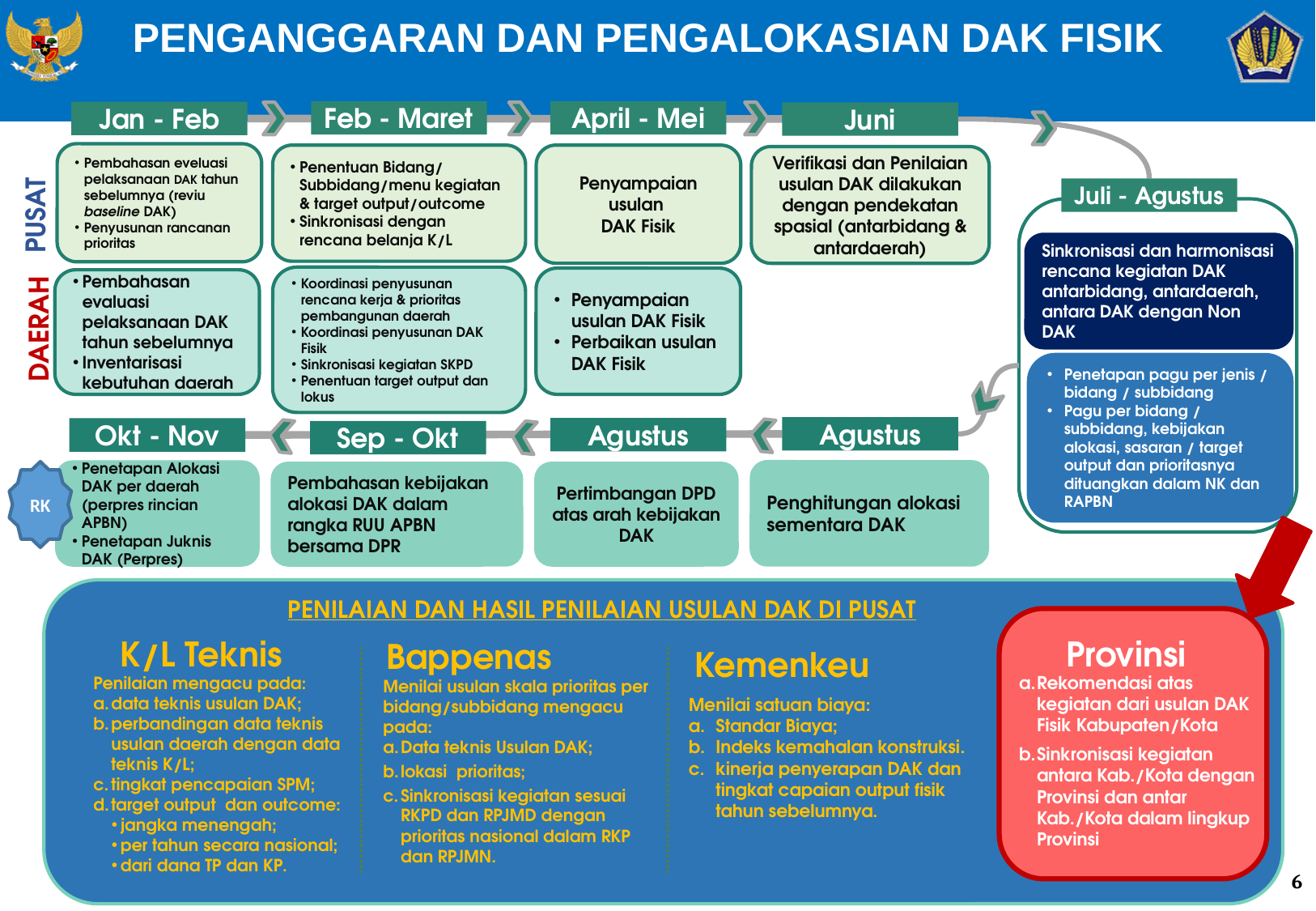

PENGANGGARAN DAN PENGALOKASIAN DAK FISIK
Feb - Maret
April - Mei
Jan - Feb

Juni

Pembahasan eveluasi pelaksanaan DAK tahun sebelumnya (reviu baseline DAK)
Penyusunan rancanan prioritas
Penyampaian usulan
DAK Fisik
Penentuan Bidang/ Subbidang/menu kegiatan & target output/outcome
Sinkronisasi dengan rencana belanja K/L
Verifikasi dan Penilaian usulan DAK dilakukan dengan pendekatan spasial (antarbidang & antardaerah)
Juli - Agustus
PUSAT

Sinkronisasi dan harmonisasi rencana kegiatan DAK antarbidang, antardaerah, antara DAK dengan Non DAK
Koordinasi penyusunan rencana kerja & prioritas pembangunan daerah
Koordinasi penyusunan DAK Fisik
Sinkronisasi kegiatan SKPD
Penentuan target output dan lokus
Penyampaian usulan DAK Fisik
Perbaikan usulan DAK Fisik
Pembahasan evaluasi pelaksanaan DAK tahun sebelumnya
Inventarisasi kebutuhan daerah
DAERAH
Penetapan pagu per jenis / bidang / subbidang
Pagu per bidang / subbidang, kebijakan alokasi, sasaran / target output dan prioritasnya dituangkan dalam NK dan RAPBN

Agustus
Agustus
Okt - Nov

Sep - Okt
Penghitungan alokasi sementara DAK
Penetapan Alokasi DAK per daerah (perpres rincian APBN)
Penetapan Juknis DAK (Perpres)
RK
Pembahasan kebijakan alokasi DAK dalam rangka RUU APBN bersama DPR
Pertimbangan DPD atas arah kebijakan DAK

PENILAIAN DAN HASIL PENILAIAN USULAN DAK DI PUSAT

K/L Teknis
Provinsi
Bappenas
Kemenkeu
Rekomendasi atas kegiatan dari usulan DAK Fisik Kabupaten/Kota
Sinkronisasi kegiatan antara Kab./Kota dengan Provinsi dan antar Kab./Kota dalam lingkup Provinsi
Penilaian mengacu pada:
data teknis usulan DAK;
perbandingan data teknis usulan daerah dengan data teknis K/L;
tingkat pencapaian SPM;
target output  dan outcome:
jangka menengah;
per tahun secara nasional;
dari dana TP dan KP.
Menilai usulan skala prioritas per bidang/subbidang mengacu pada:
Data teknis Usulan DAK;
lokasi  prioritas;
Sinkronisasi kegiatan sesuai RKPD dan RPJMD dengan prioritas nasional dalam RKP dan RPJMN.
Menilai satuan biaya:
Standar Biaya;
Indeks kemahalan konstruksi.
kinerja penyerapan DAK dan tingkat capaian output fisik tahun sebelumnya.
6